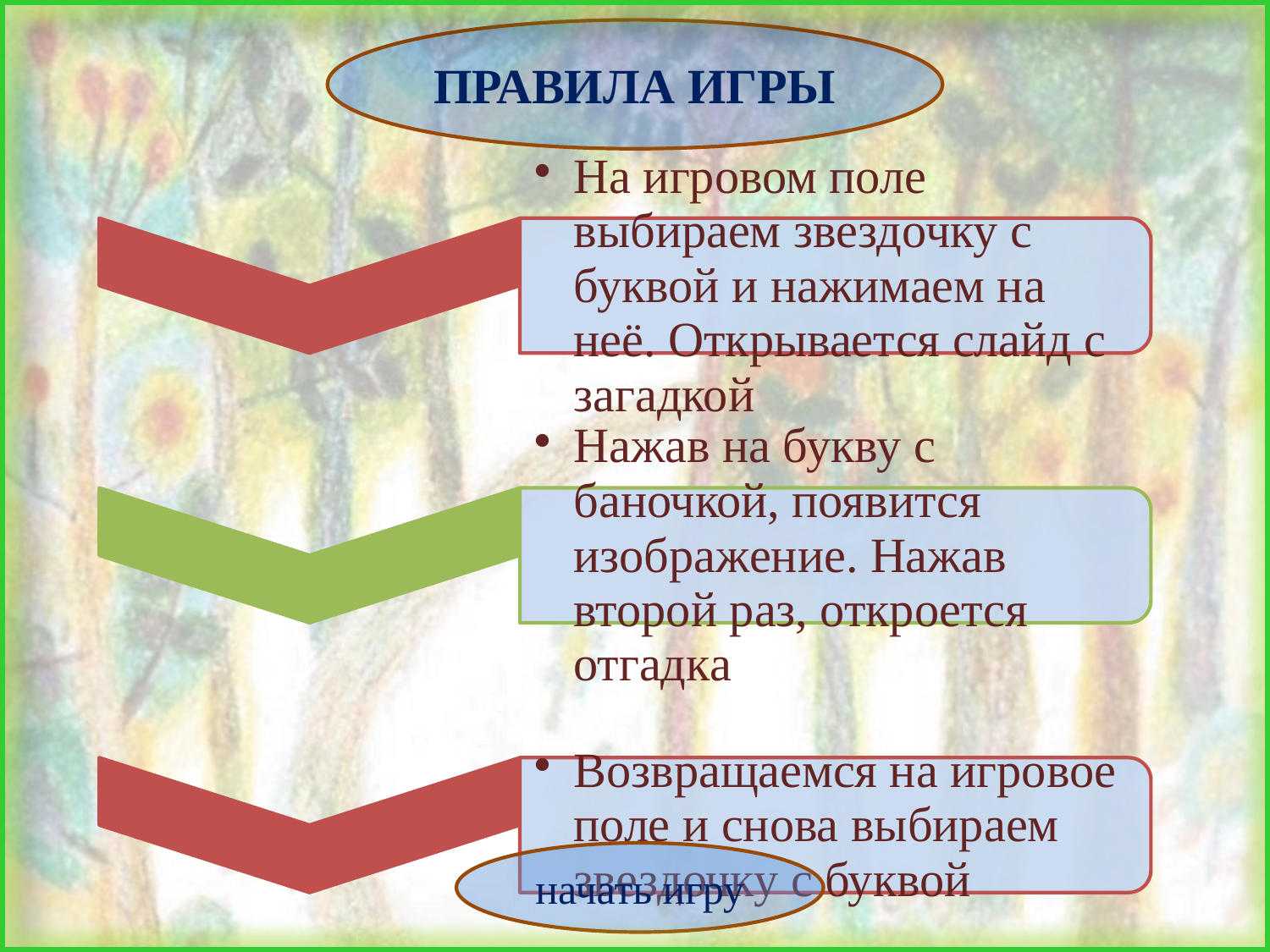

ПРАВИЛА ИГРЫ
На игровом поле выбираем звездочку с буквой и нажимаем на неё. Открывается слайд с загадкой
Нажав на букву с баночкой, появится  изображение. Нажав второй раз, откроется отгадка
начать игру